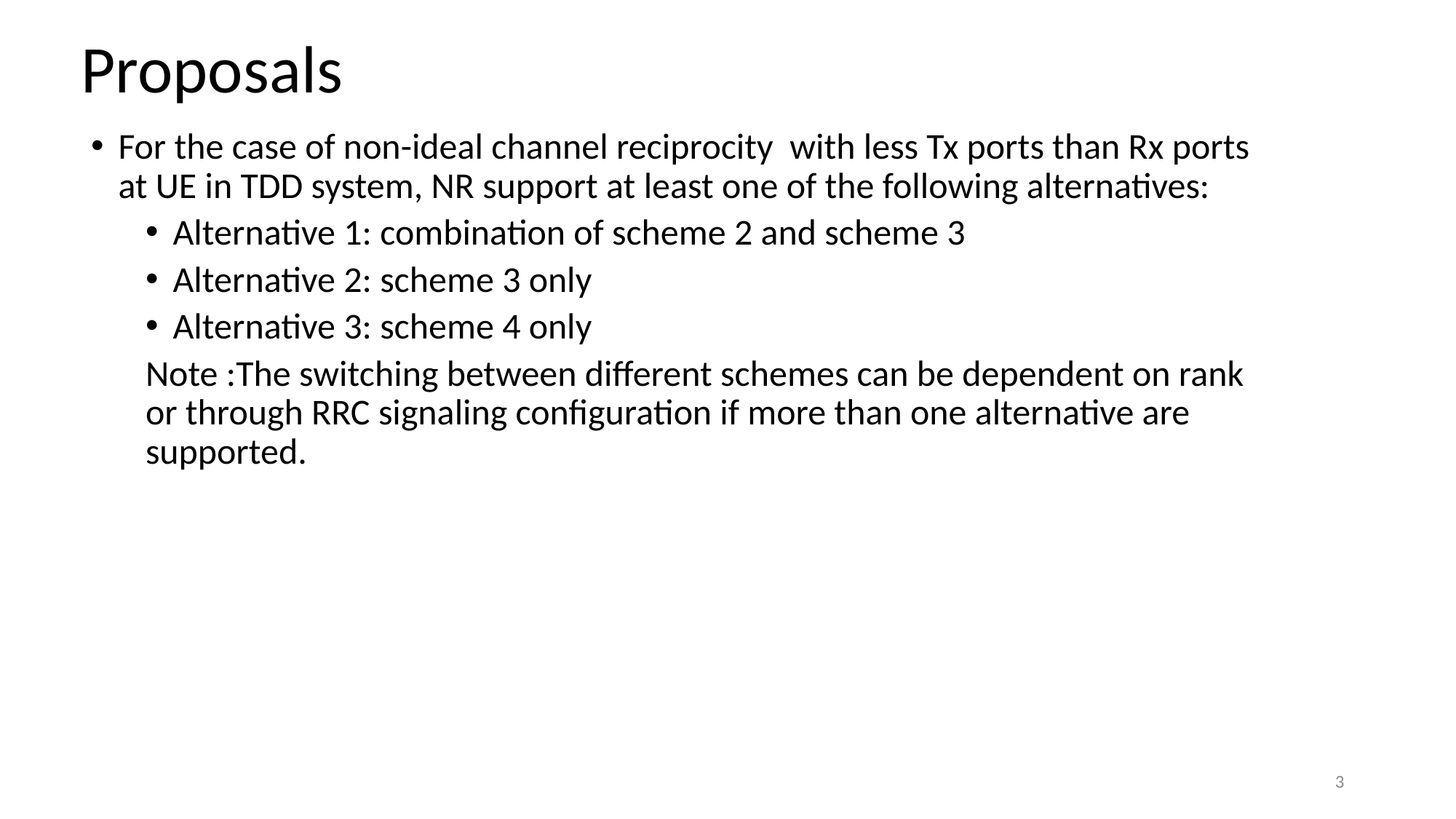

# Proposals
For the case of non-ideal channel reciprocity  with less Tx ports than Rx ports at UE in TDD system, NR support at least one of the following alternatives:
Alternative 1: combination of scheme 2 and scheme 3
Alternative 2: scheme 3 only
Alternative 3: scheme 4 only
Note :The switching between different schemes can be dependent on rank or through RRC signaling configuration if more than one alternative are supported.
3